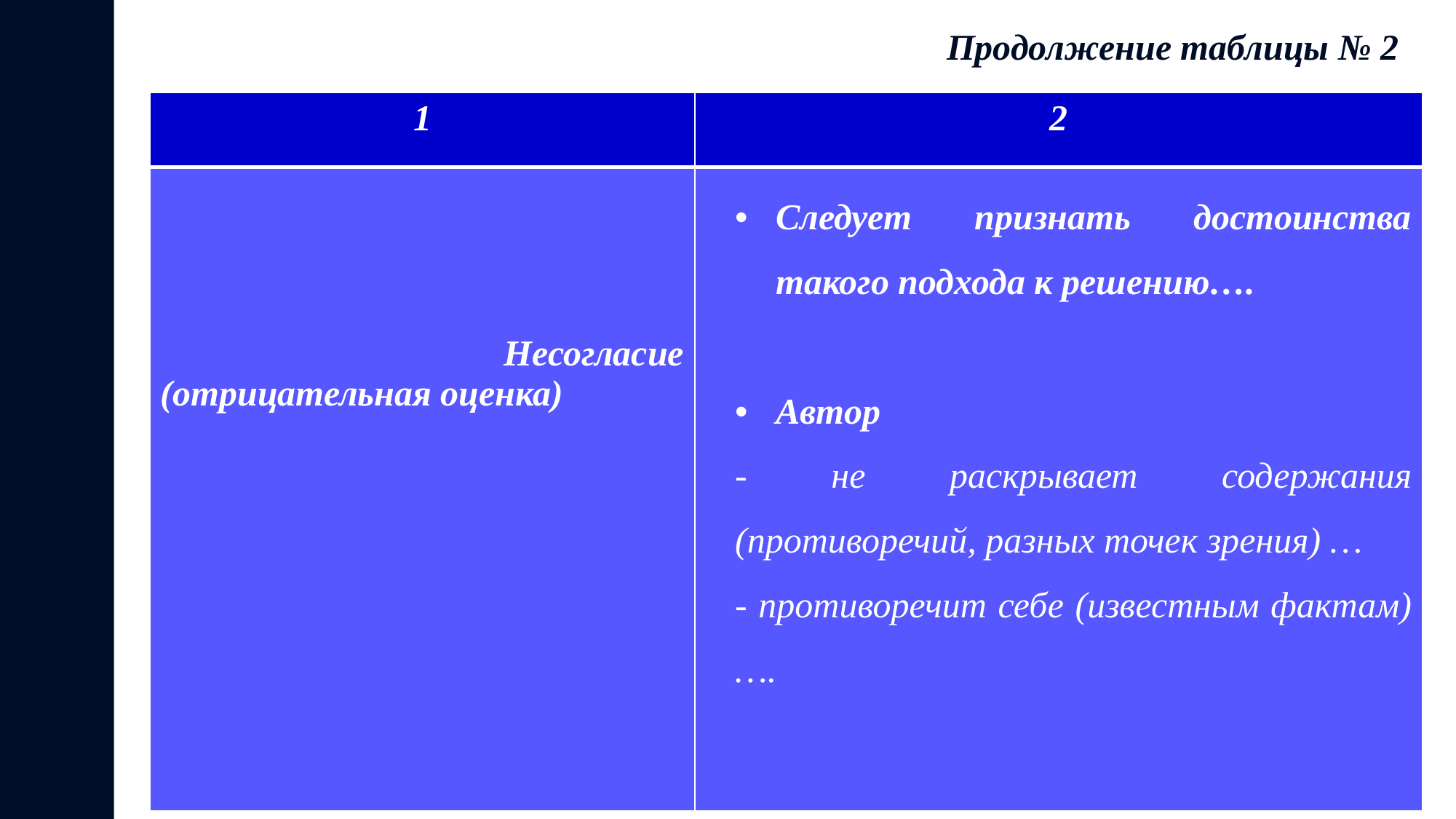

Продолжение таблицы № 2
| 1 | 2 |
| --- | --- |
| Несогласие (отрицательная оценка) | Следует признать достоинства такого подхода к решению…. Автор - не раскрывает содержания (противоречий, разных точек зрения) … - противоречит себе (известным фактам) …. |